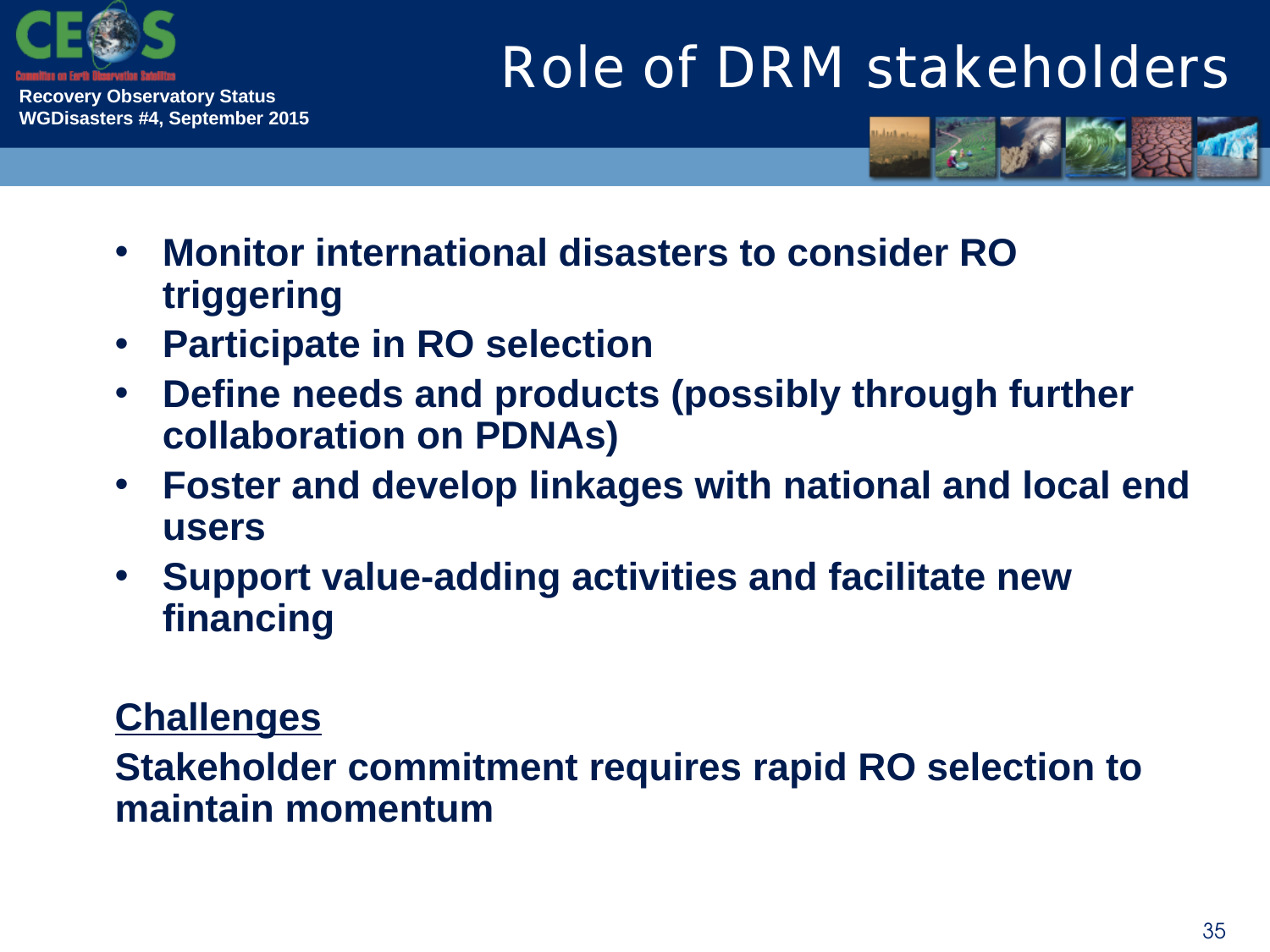

Role of DRM stakeholders
Monitor international disasters to consider RO triggering
Participate in RO selection
Define needs and products (possibly through further collaboration on PDNAs)
Foster and develop linkages with national and local end users
Support value-adding activities and facilitate new financing

Challenges
Stakeholder commitment requires rapid RO selection to maintain momentum

35